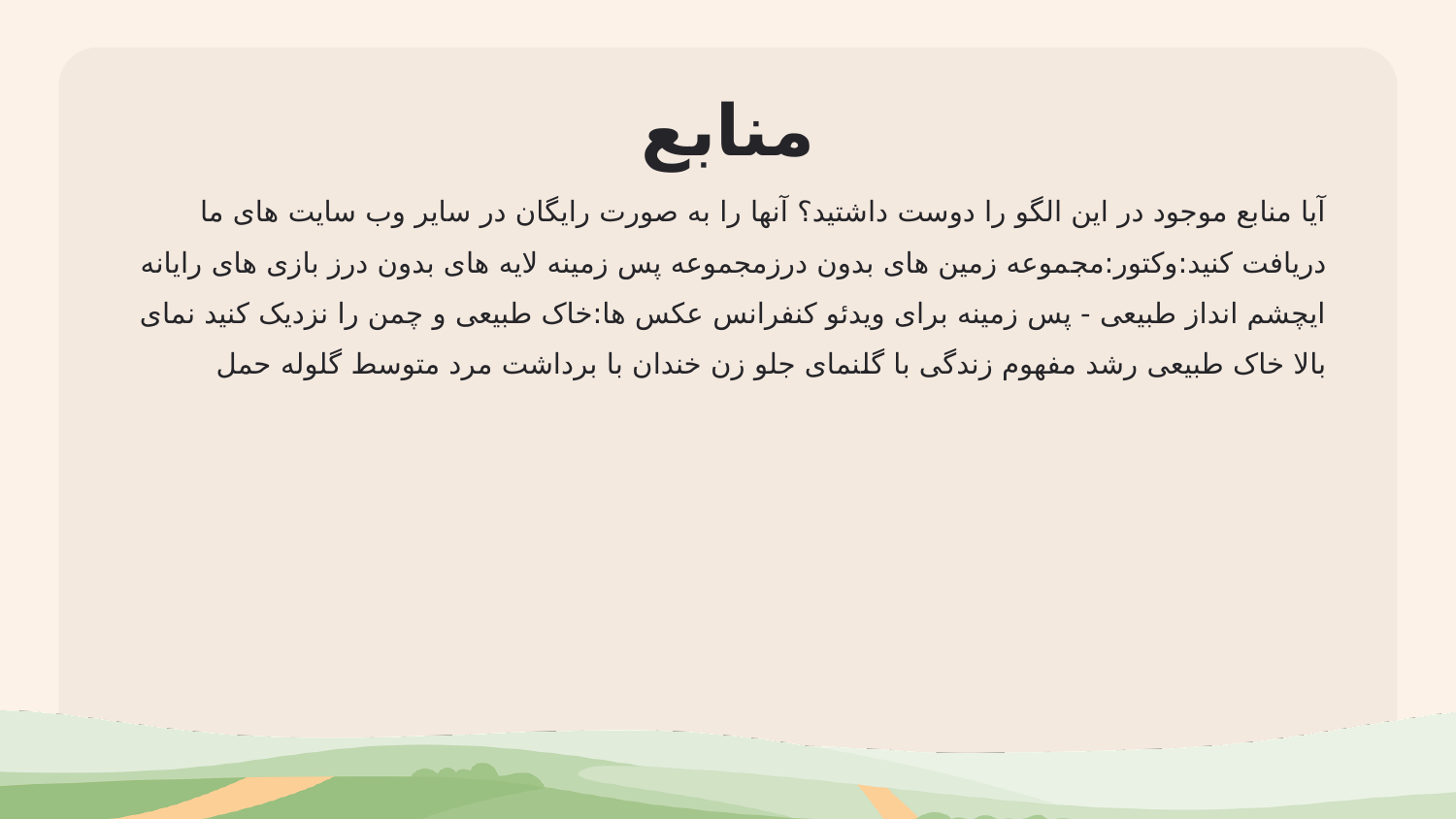

# منابع
آیا منابع موجود در این الگو را دوست داشتید؟ آنها را به صورت رایگان در سایر وب سایت های ما دریافت کنید:وکتور:مجموعه زمین های بدون درزمجموعه پس زمینه لایه های بدون درز بازی های رایانه ایچشم انداز طبیعی - پس زمینه برای ویدئو کنفرانس عکس ها:خاک طبیعی و چمن را نزدیک کنید نمای بالا خاک طبیعی رشد مفهوم زندگی با گلنمای جلو زن خندان با برداشت مرد متوسط گلوله حمل